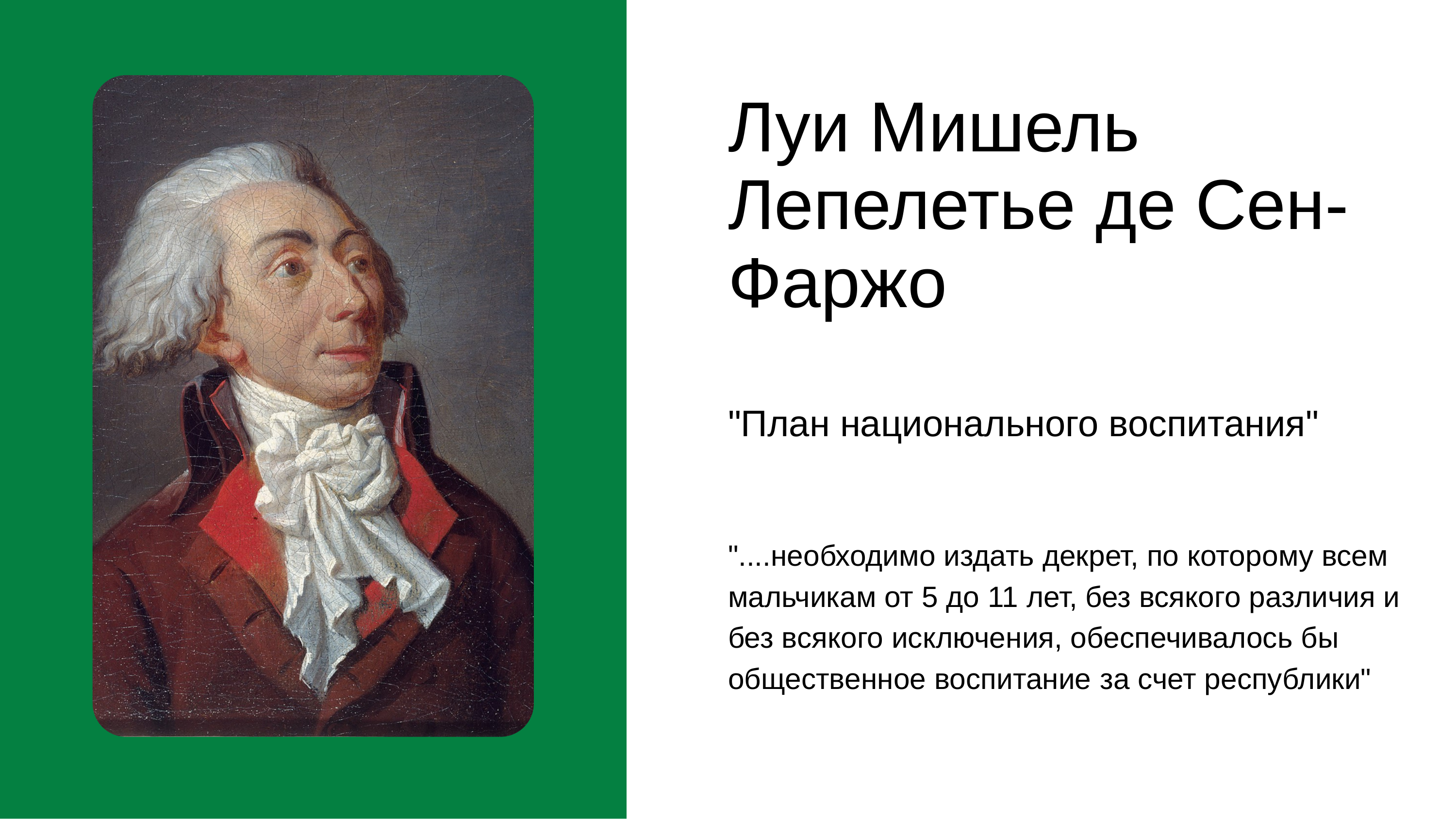

Луи Мишель Лепелетье де Сен-Фаржо
"План национального воспитания"
"....необходимо издать декрет, по которому всем мальчикам от 5 до 11 лет, без всякого различия и без всякого исключения, обеспечивалось бы общественное воспитание за счет республики"